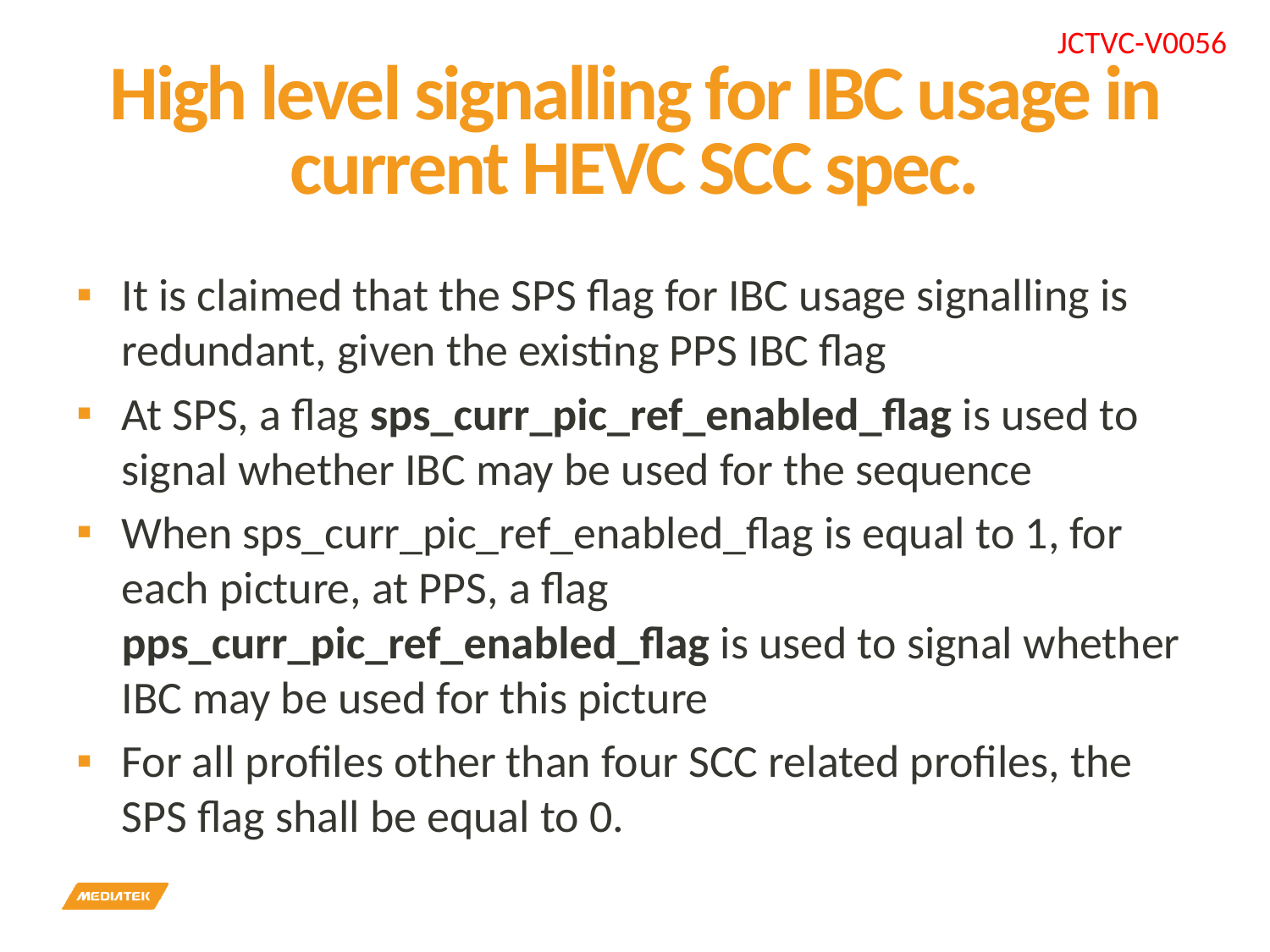

# High level signalling for IBC usage in current HEVC SCC spec.
It is claimed that the SPS flag for IBC usage signalling is redundant, given the existing PPS IBC flag
At SPS, a flag sps_curr_pic_ref_enabled_flag is used to signal whether IBC may be used for the sequence
When sps_curr_pic_ref_enabled_flag is equal to 1, for each picture, at PPS, a flag pps_curr_pic_ref_enabled_flag is used to signal whether IBC may be used for this picture
For all profiles other than four SCC related profiles, the SPS flag shall be equal to 0.